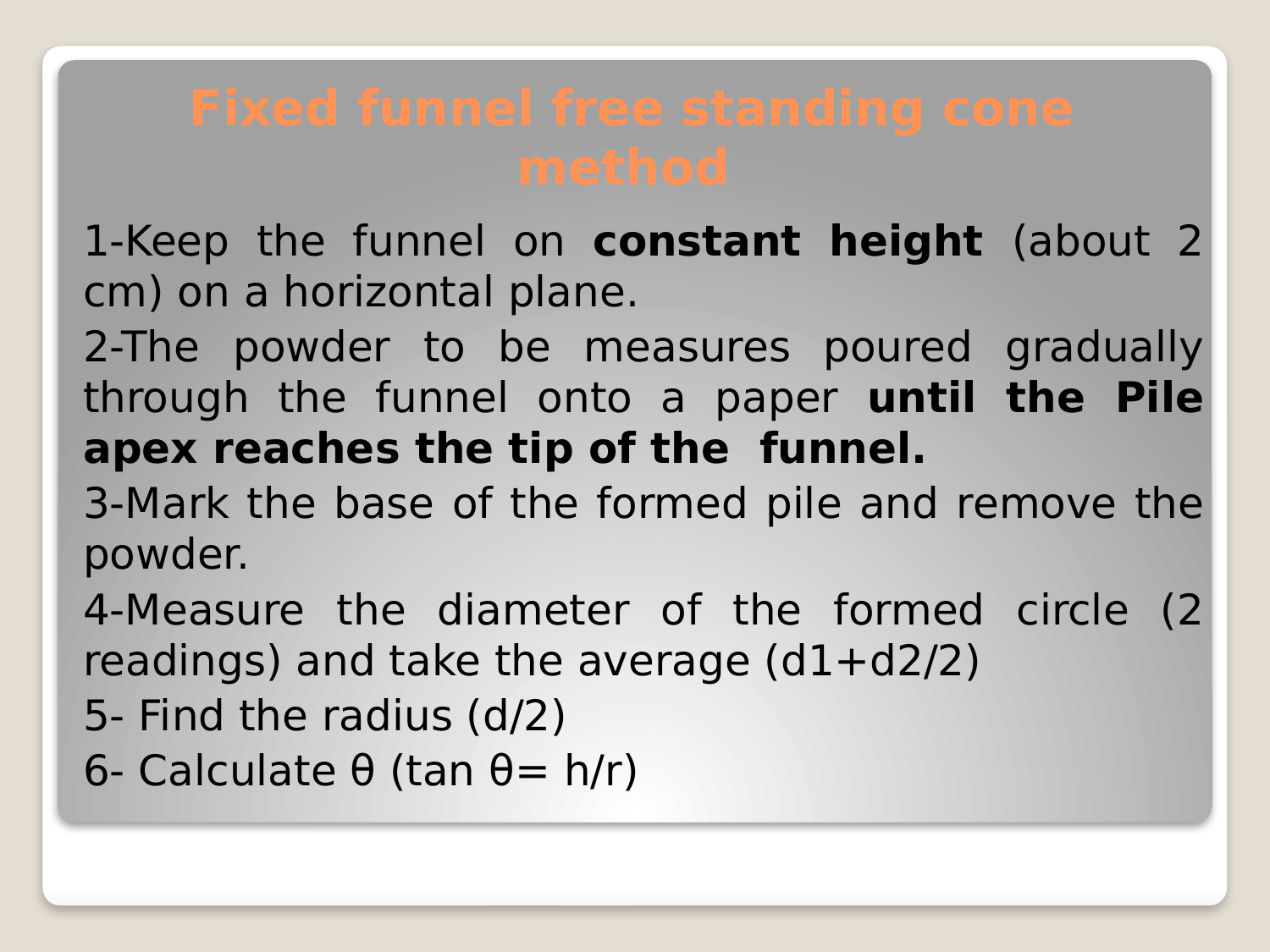

# Fixed funnel free standing cone method
1-Keep the funnel on constant height (about 2 cm) on a horizontal plane.
2-The powder to be measures poured gradually through the funnel onto a paper until the Pile apex reaches the tip of the  funnel.
3-Mark the base of the formed pile and remove the powder.
4-Measure the diameter of the formed circle (2 readings) and take the average (d1+d2/2)
5- Find the radius (d/2)
6- Calculate θ (tan θ= h/r)